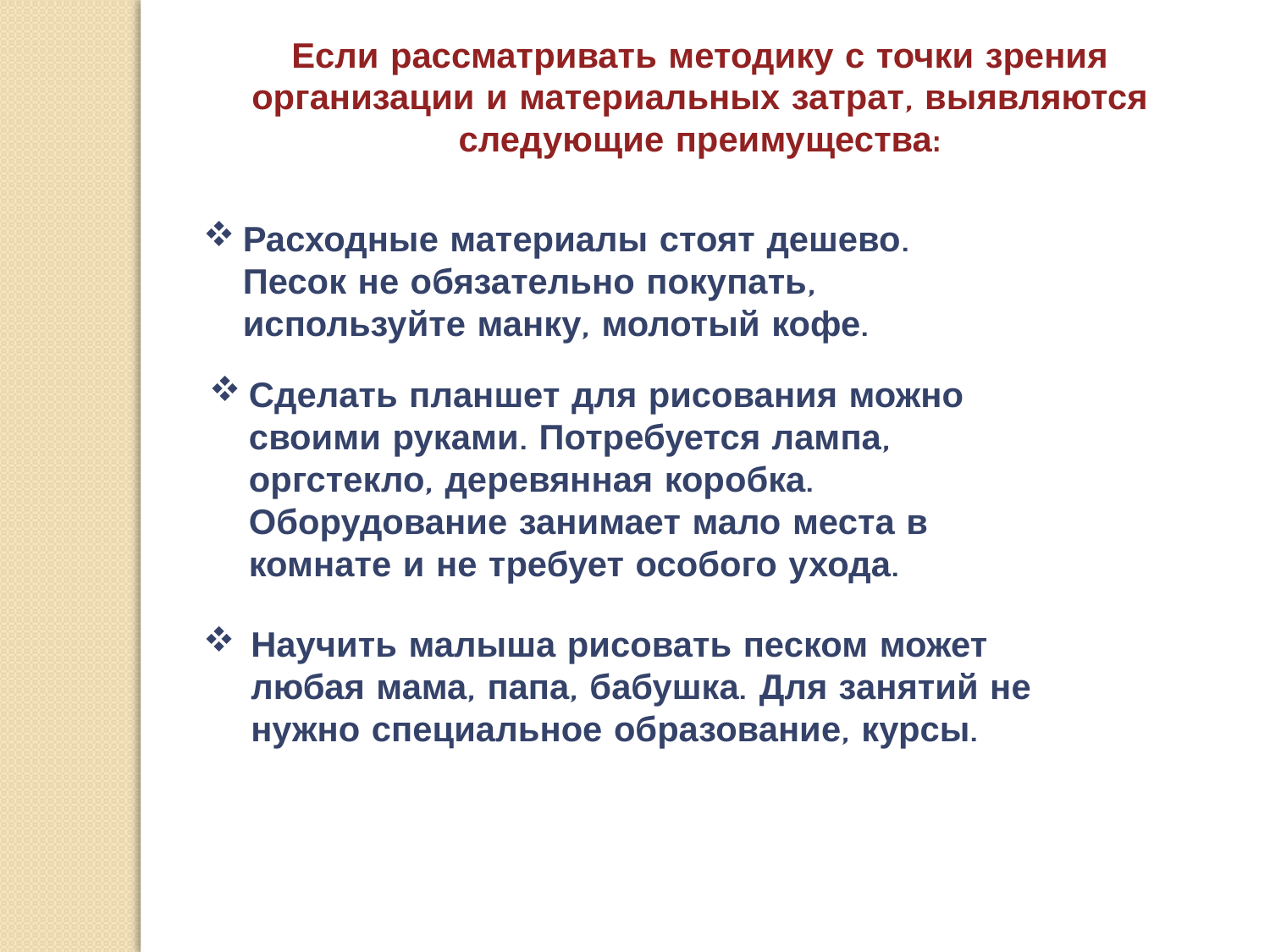

Если рассматривать методику с точки зрения организации и материальных затрат, выявляются следующие преимущества:

Расходные материалы стоят дешево. Песок не обязательно покупать, используйте манку, молотый кофе.
Сделать планшет для рисования можно своими руками. Потребуется лампа, оргстекло, деревянная коробка. Оборудование занимает мало места в комнате и не требует особого ухода.

Научить малыша рисовать песком может любая мама, папа, бабушка. Для занятий не нужно специальное образование, курсы.